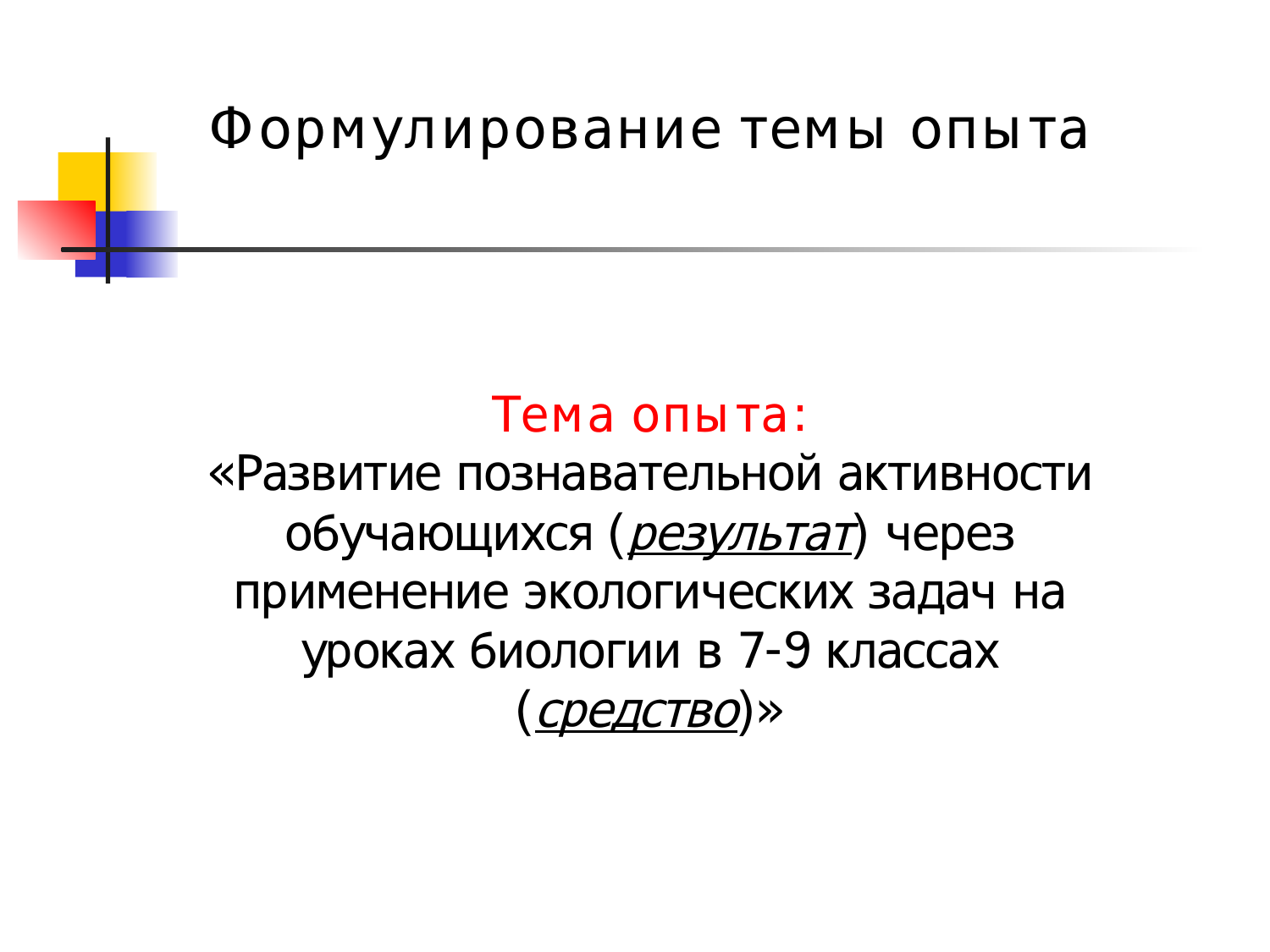

Формулирование темы опыта
Тема опыта:
«Развитие познавательной активности обучающихся (результат) через применение экологических задач на уроках биологии в 7-9 классах (средство)»